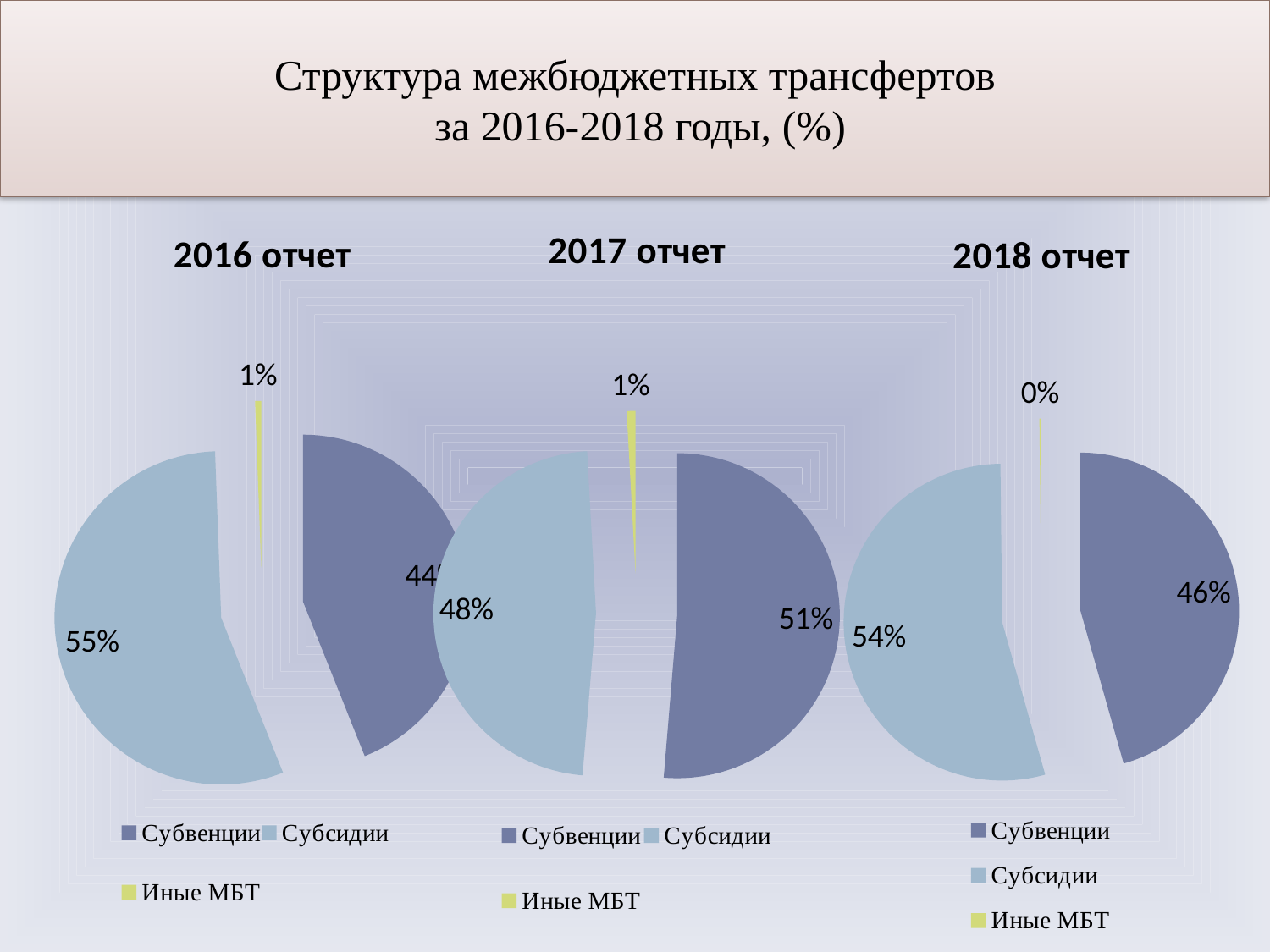

# Структура межбюджетных трансфертов за 2016-2018 годы, (%)

### Chart: 2017 отчет

| Category | Продажи |
|---|---|
| Субвенции | 349191.7 |
| Субсидии | 325269.8 |
| Иные МБТ | 5921.7 |

### Chart: 2016 отчет

| Category | 2016 |
|---|---|
| Субвенции | 344450.3 |
| Субсидии   | 434613.9 |
| Иные МБТ | 4623.7 |

### Chart: 2018 отчет

| Category | 2018 |
|---|---|
| Субвенции | 362056.9 |
| Субсидии   | 430270.5 |
| Иные МБТ | 1371.9 |